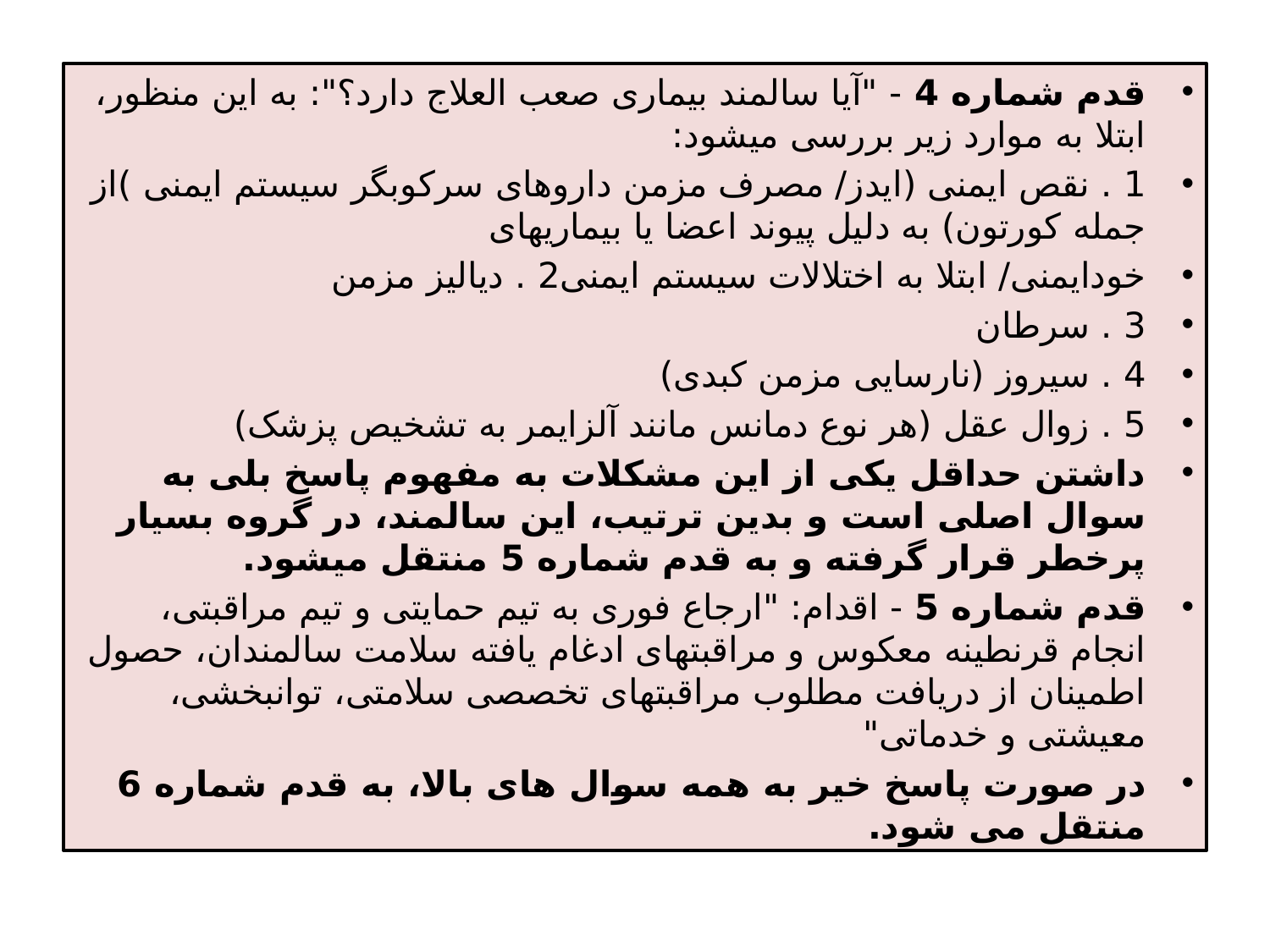

قدم شماره 4 - "آیا سالمند بیماری صعب العلاج دارد؟": به این منظور، ابتلا به موارد زیر بررسی میشود:
1 . نقص ایمنی (ایدز/ مصرف مزمن داروهای سرکوبگر سیستم ایمنی )از جمله کورتون) به دلیل پیوند اعضا یا بیماریهای
خودایمنی/ ابتلا به اختلالات سیستم ایمنی2 . دیالیز مزمن
3 . سرطان
4 . سیروز (نارسایی مزمن کبدی)
5 . زوال عقل (هر نوع دمانس مانند آلزایمر به تشخیص پزشک)
داشتن حداقل یکی از این مشکلات به مفهوم پاسخ بلی به سوال اصلی است و بدین ترتیب، این سالمند، در گروه بسیار پرخطر قرار گرفته و به قدم شماره 5 منتقل میشود.
قدم شماره 5 - اقدام: "ارجاع فوری به تیم حمایتی و تیم مراقبتی، انجام قرنطینه معکوس و مراقبتهای ادغام یافته سلامت سالمندان، حصول اطمینان از دریافت مطلوب مراقبتهای تخصصی سلامتی، توانبخشی، معیشتی و خدماتی"
در صورت پاسخ خیر به همه سوال های بالا، به قدم شماره 6 منتقل می شود.